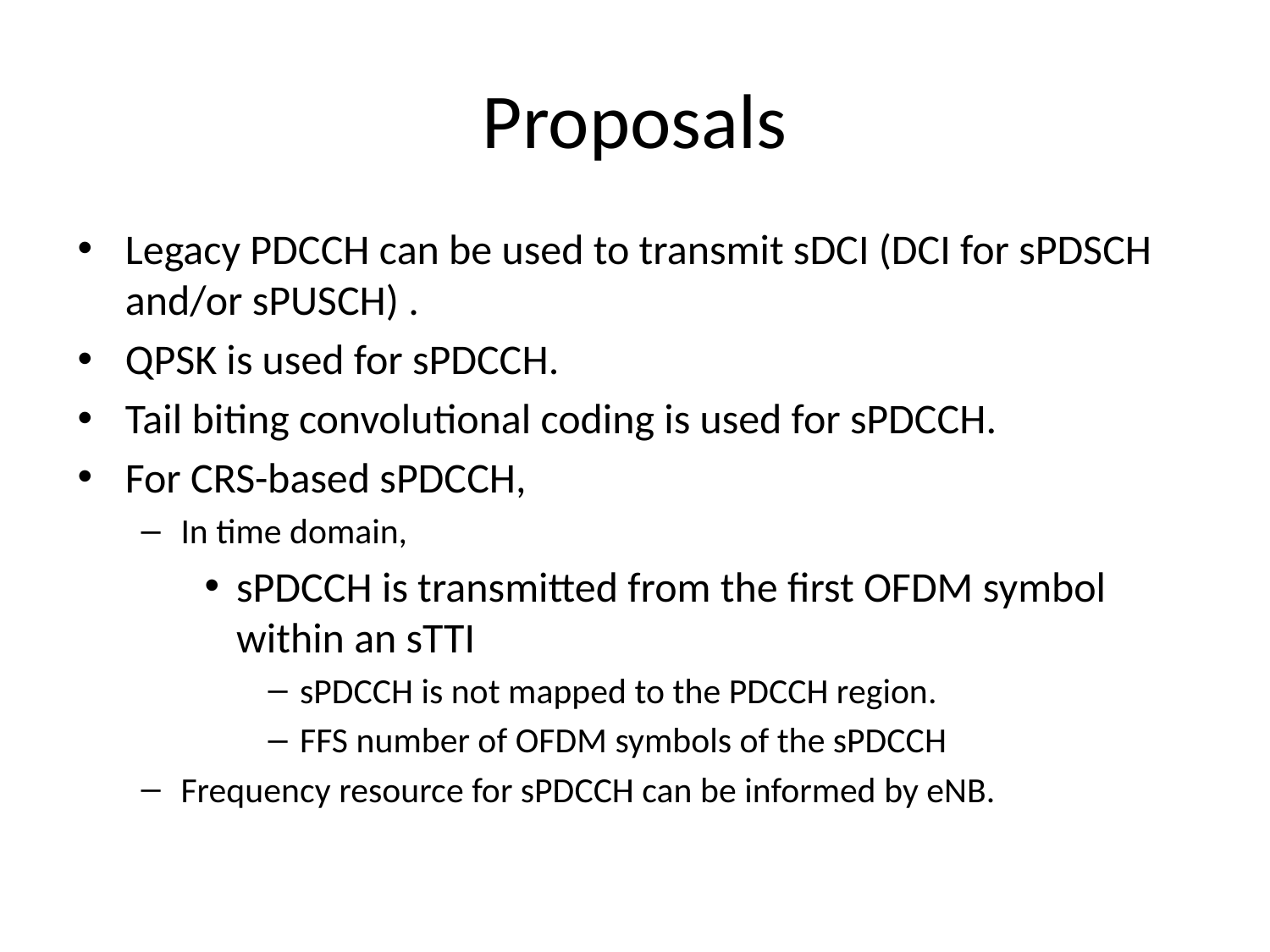

# Proposals
Legacy PDCCH can be used to transmit sDCI (DCI for sPDSCH and/or sPUSCH) .
QPSK is used for sPDCCH.
Tail biting convolutional coding is used for sPDCCH.
For CRS-based sPDCCH,
In time domain,
sPDCCH is transmitted from the first OFDM symbol within an sTTI
sPDCCH is not mapped to the PDCCH region.
FFS number of OFDM symbols of the sPDCCH
Frequency resource for sPDCCH can be informed by eNB.